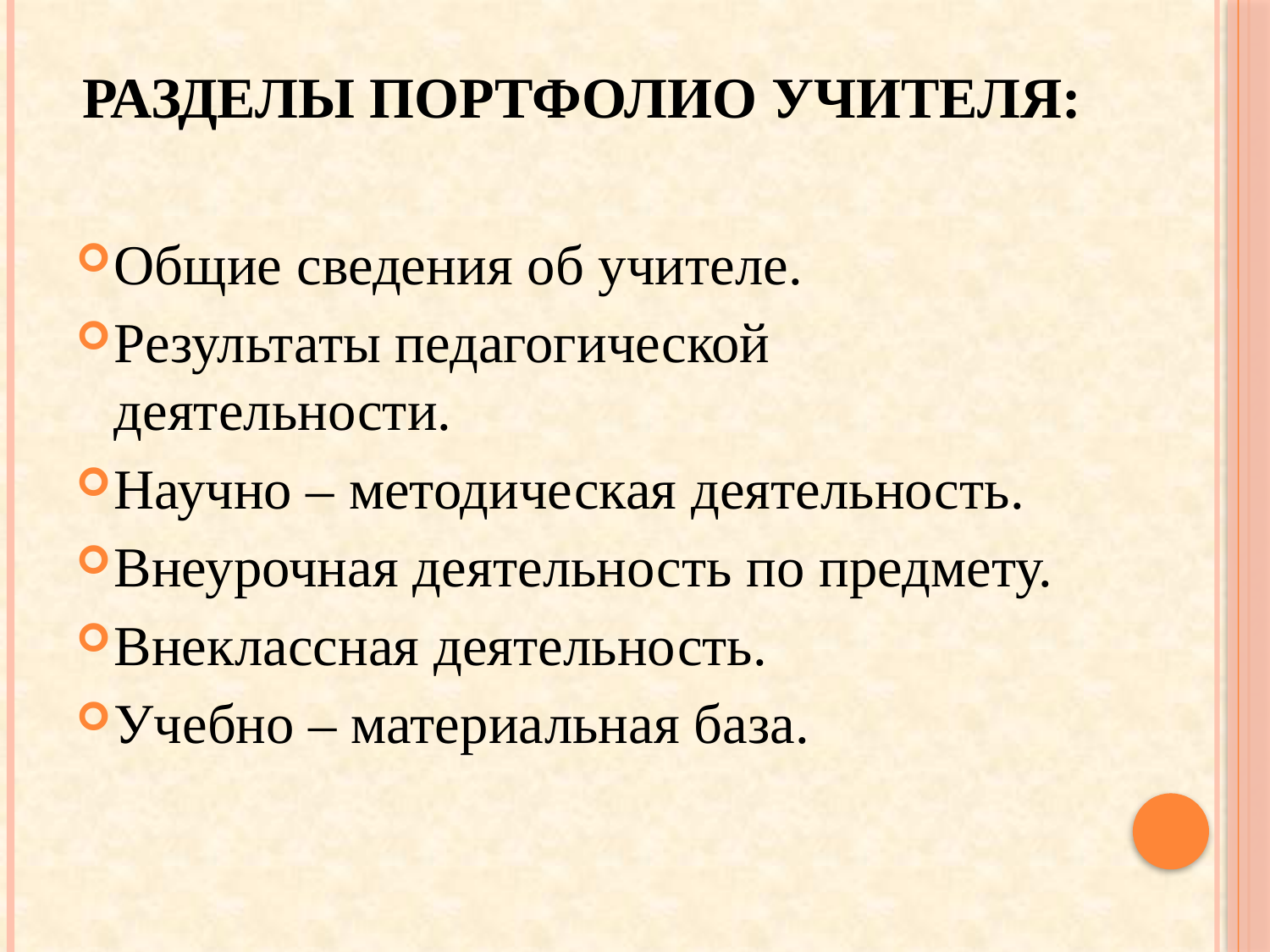

# Разделы портфолио учителя:
Общие сведения об учителе.
Результаты педагогической деятельности.
Научно – методическая деятельность.
Внеурочная деятельность по предмету.
Внеклассная деятельность.
Учебно – материальная база.